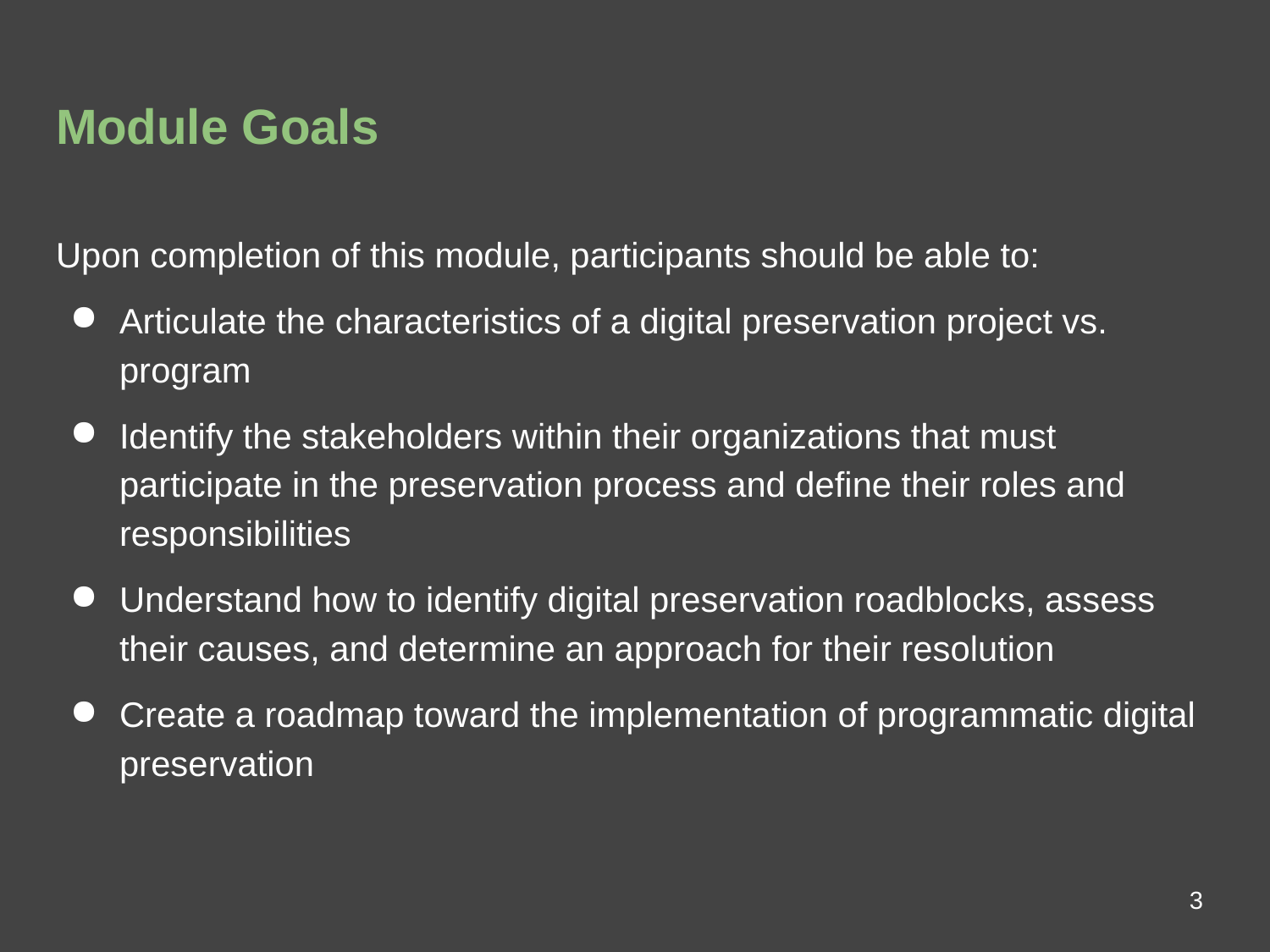

# Module Goals
Upon completion of this module, participants should be able to:
Articulate the characteristics of a digital preservation project vs. program
Identify the stakeholders within their organizations that must participate in the preservation process and define their roles and responsibilities
Understand how to identify digital preservation roadblocks, assess their causes, and determine an approach for their resolution
Create a roadmap toward the implementation of programmatic digital preservation
3